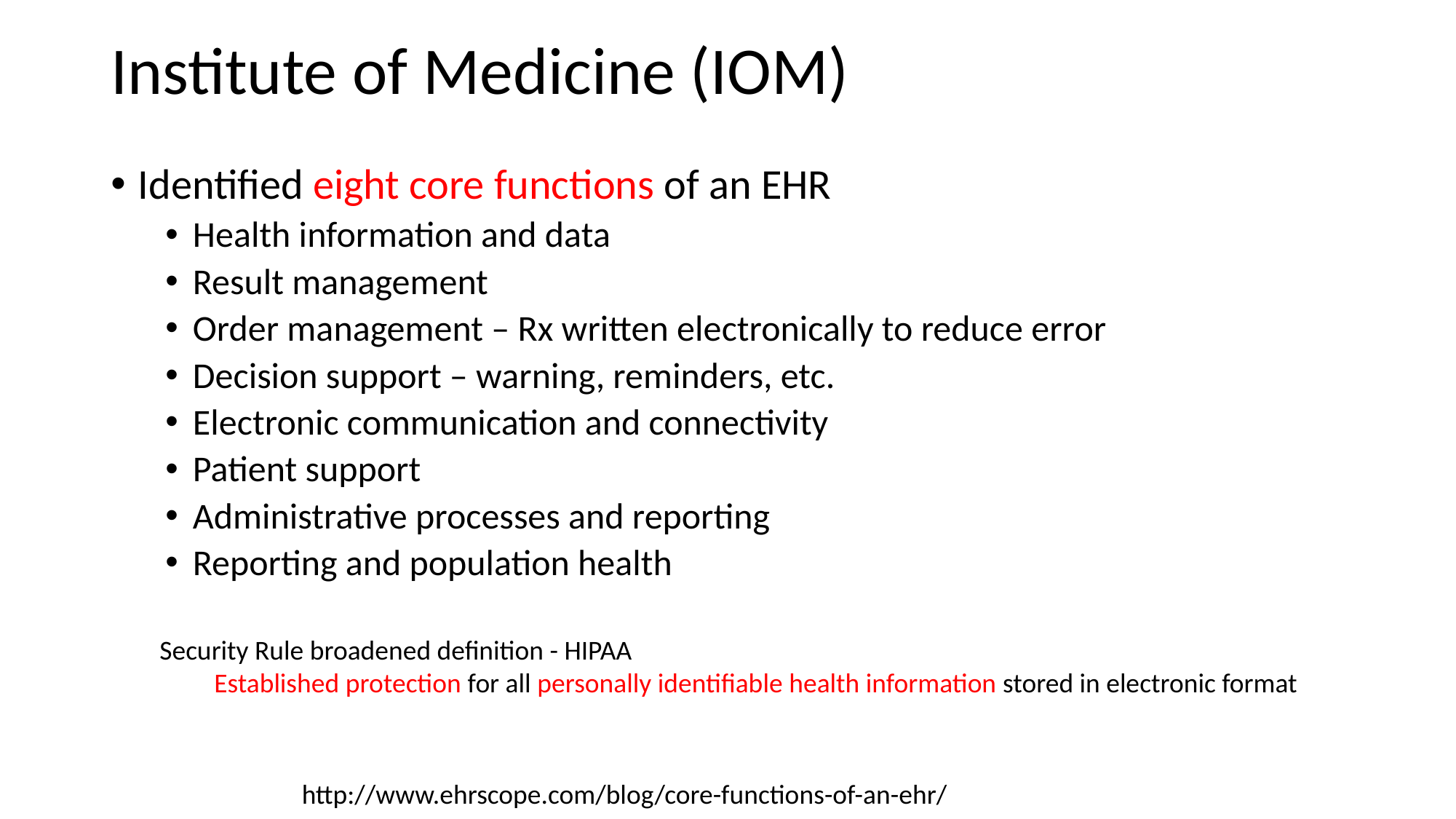

# Institute of Medicine (IOM)
Identified eight core functions of an EHR
Health information and data
Result management
Order management – Rx written electronically to reduce error
Decision support – warning, reminders, etc.
Electronic communication and connectivity
Patient support
Administrative processes and reporting
Reporting and population health
Security Rule broadened definition - HIPAA
Established protection for all personally identifiable health information stored in electronic format
http://www.ehrscope.com/blog/core-functions-of-an-ehr/